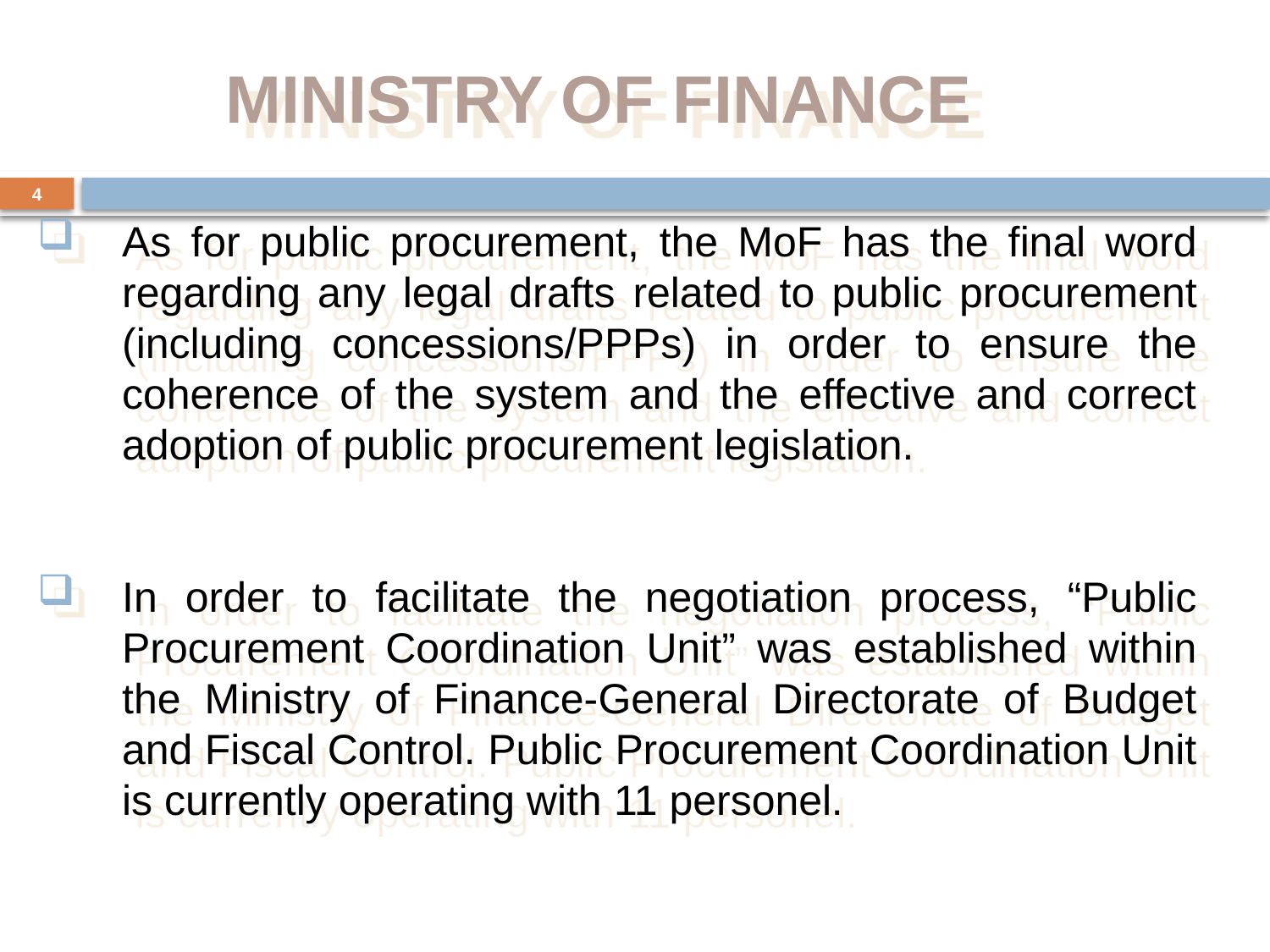

# MINISTRY OF FINANCE
4
As for public procurement, the MoF has the final word regarding any legal drafts related to public procurement (including concessions/PPPs) in order to ensure the coherence of the system and the effective and correct adoption of public procurement legislation.

In order to facilitate the negotiation process, “Public Procurement Coordination Unit” was established within the Ministry of Finance-General Directorate of Budget and Fiscal Control. Public Procurement Coordination Unit is currently operating with 11 personel.